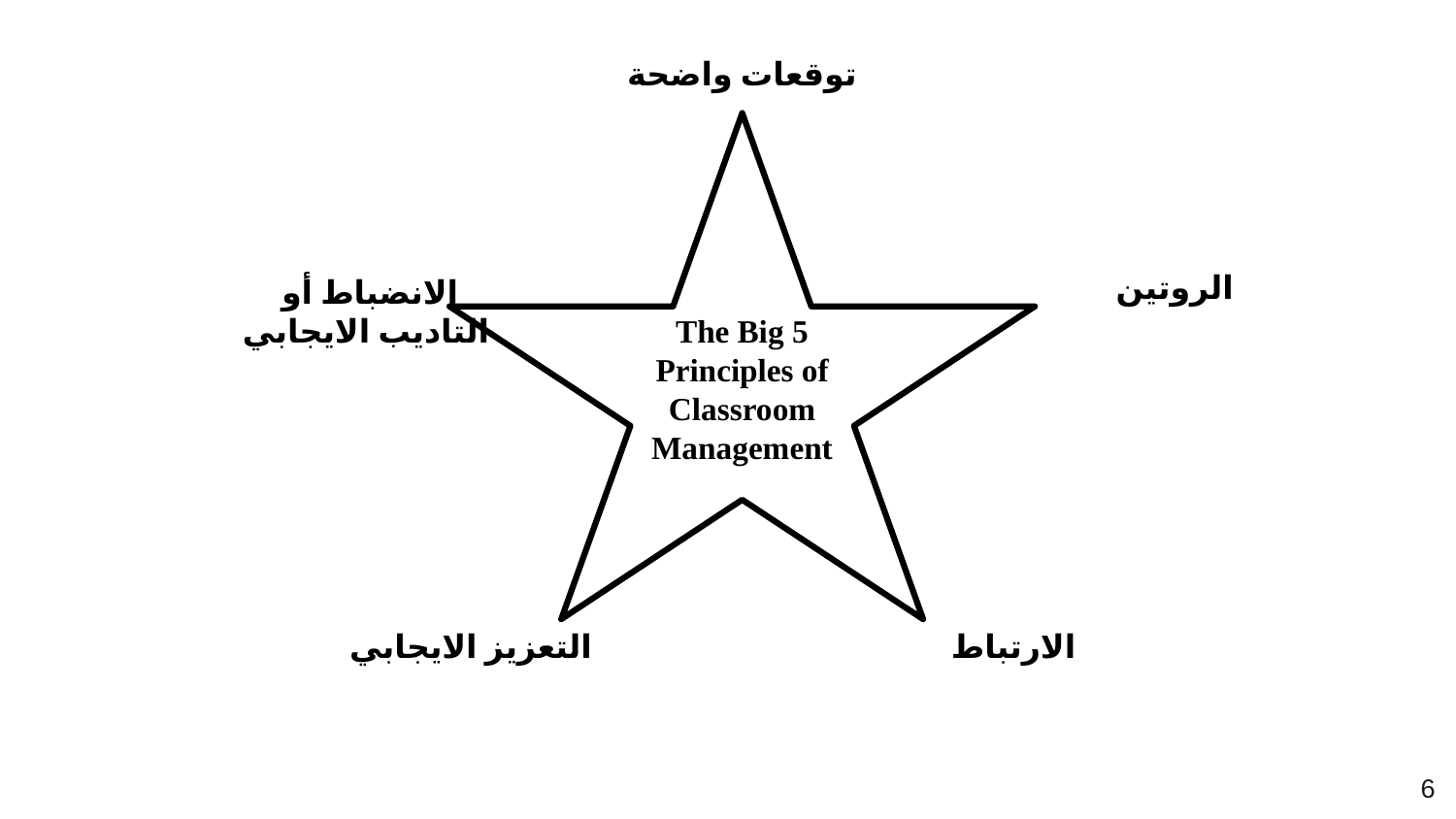

توقعات واضحة
The Big 5 Principles of Classroom Management

الروتين

 الانضباط أو التاديب الايجابي
التعزيز الايجابي
الارتباط
6